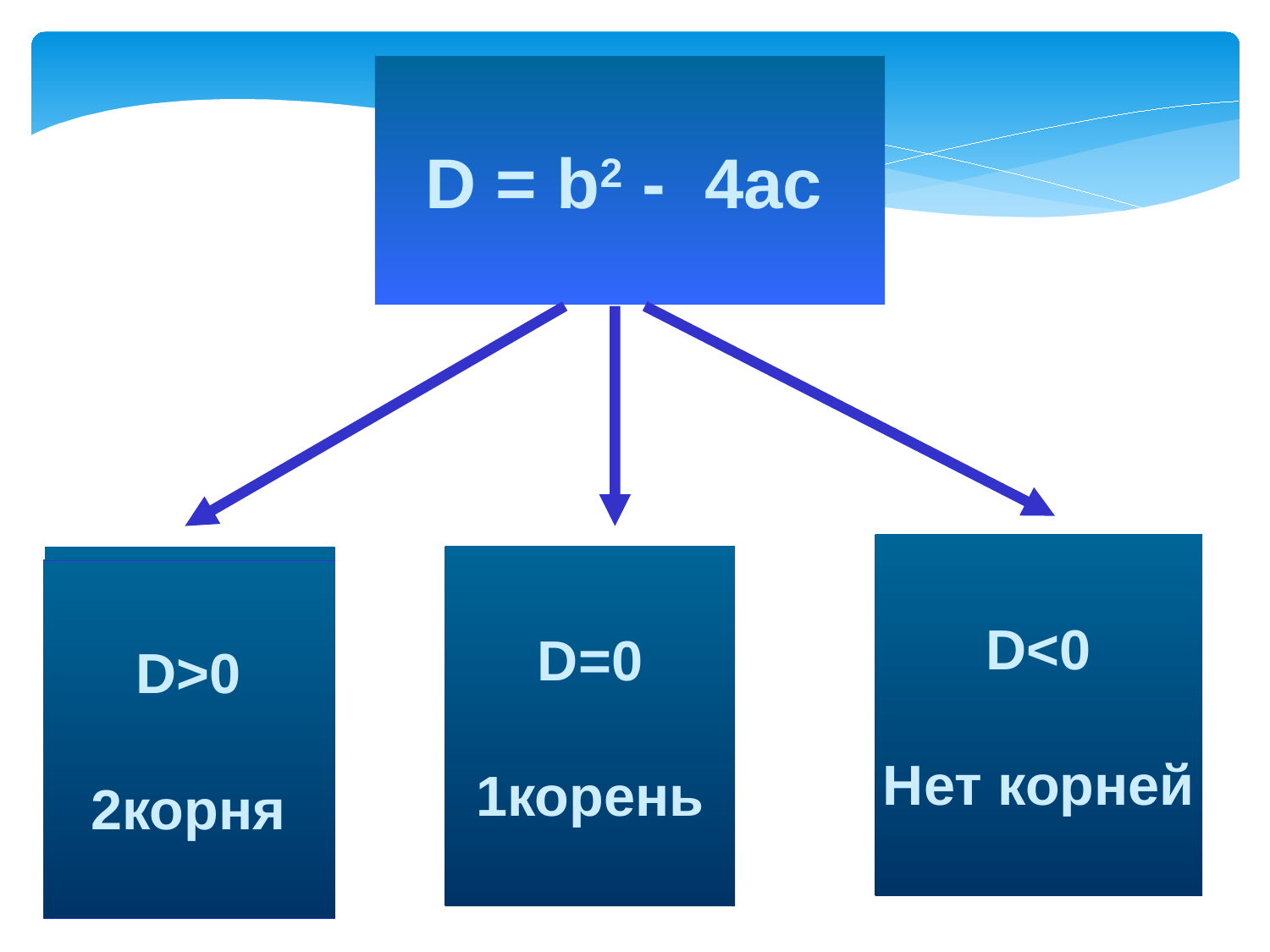

D = b2 -  4ac

D<0

Нет корней
D=0

1корень
D>0

2корня
D>0

2корня
D>0

2корня